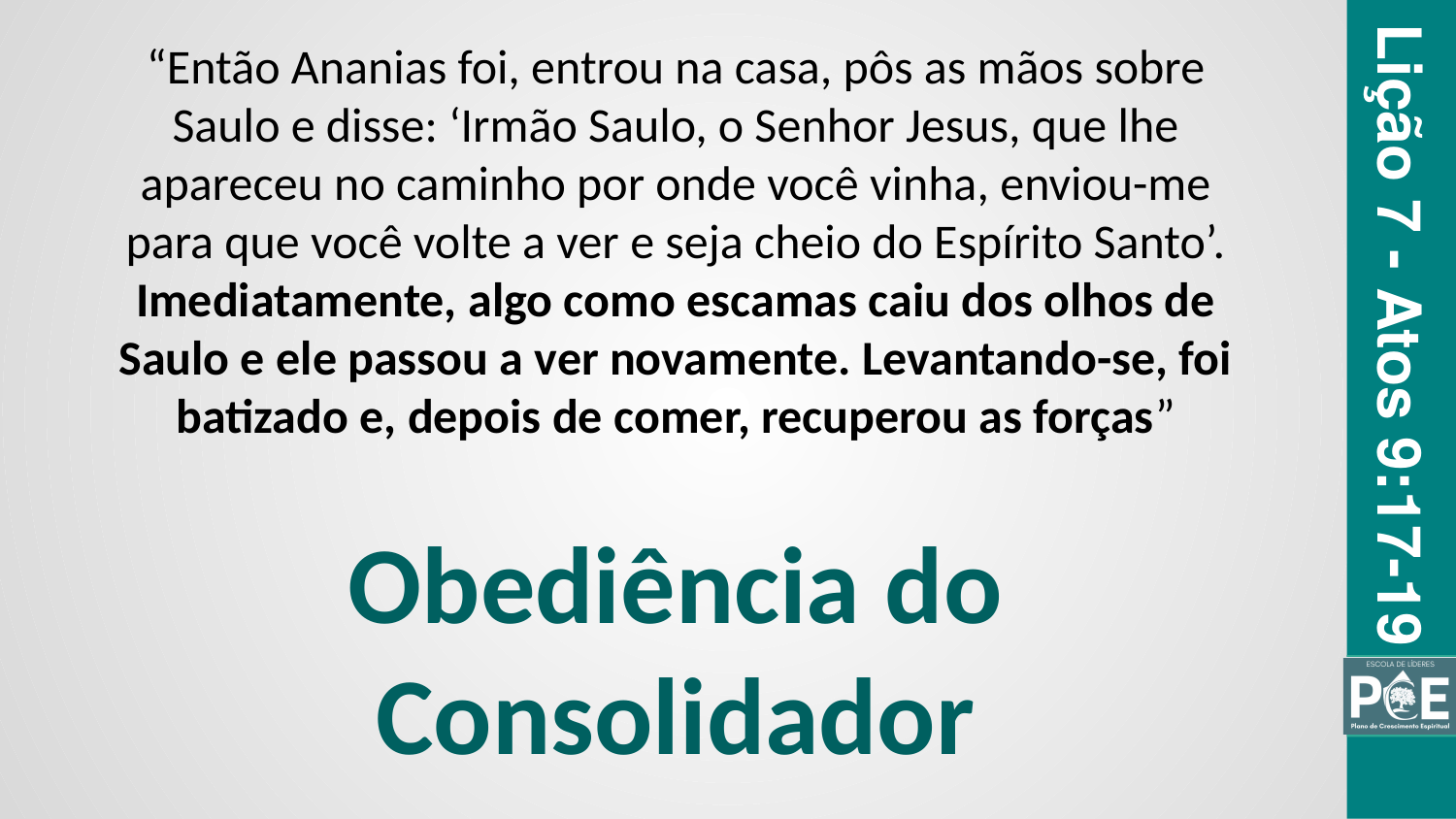

“Então Ananias foi, entrou na casa, pôs as mãos sobre Saulo e disse: ‘Irmão Saulo, o Senhor Jesus, que lhe apareceu no caminho por onde você vinha, enviou-me para que você volte a ver e seja cheio do Espírito Santo’. Imediatamente, algo como escamas caiu dos olhos de Saulo e ele passou a ver novamente. Levantando-se, foi batizado e, depois de comer, recuperou as forças”
Lição 7 - Atos 9:17-19
Obediência do Consolidador